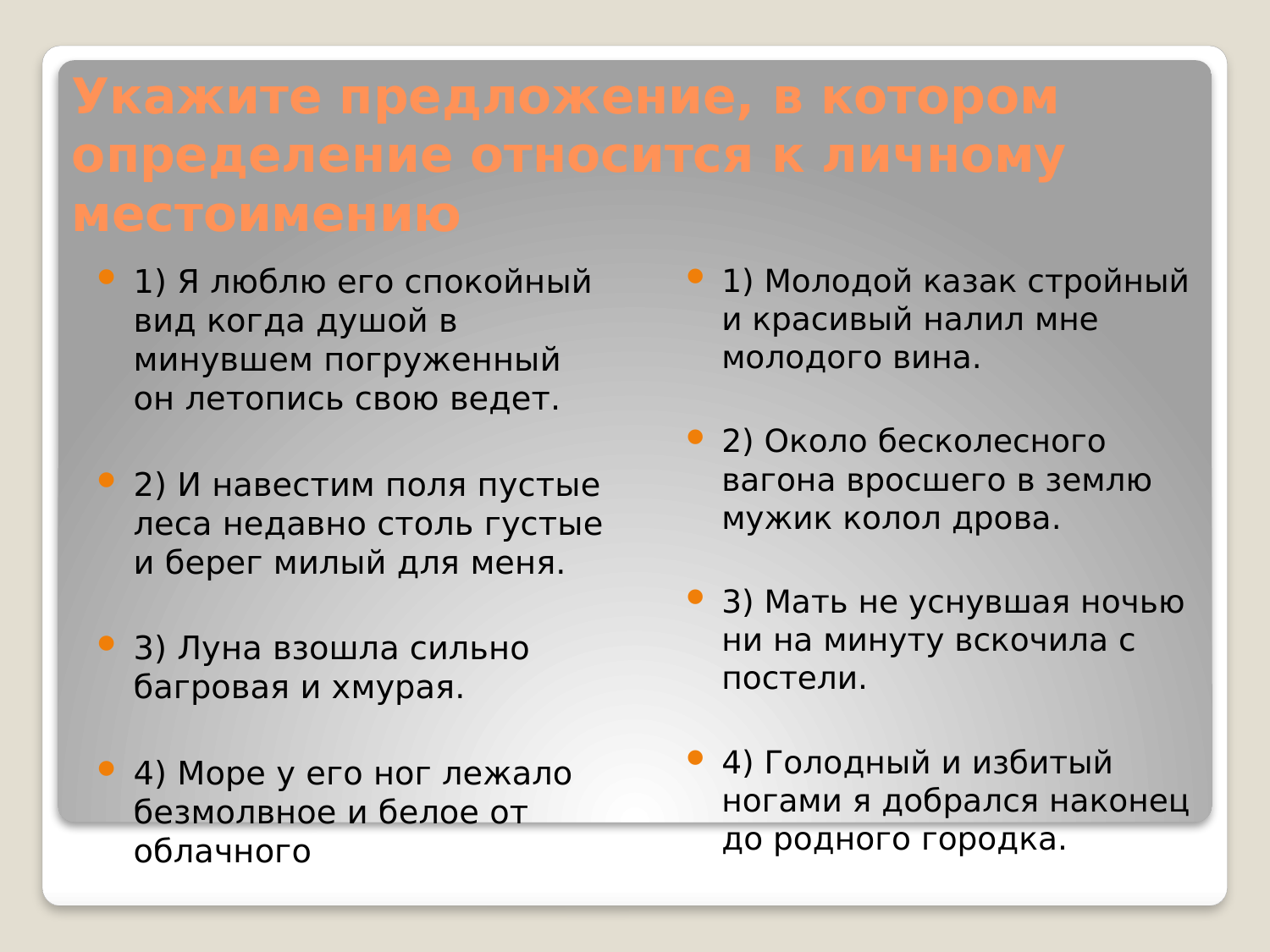

# Укажите предложение, в котором определение относится к личному местоимению
1) Я люблю его спокойный вид когда душой в минувшем погруженный он летопись свою ведет.

2) И навестим поля пустые леса недавно столь густые и берег милый для меня.

3) Луна взошла сильно багровая и хмурая.

4) Море у его ног лежало безмолвное и белое от облачного
1) Молодой казак стройный и красивый налил мне молодого вина.

2) Около бесколесного вагона вросшего в землю мужик колол дрова.

3) Мать не уснувшая ночью ни на минуту вскочила с постели.

4) Голодный и избитый ногами я добрался наконец до родного городка.